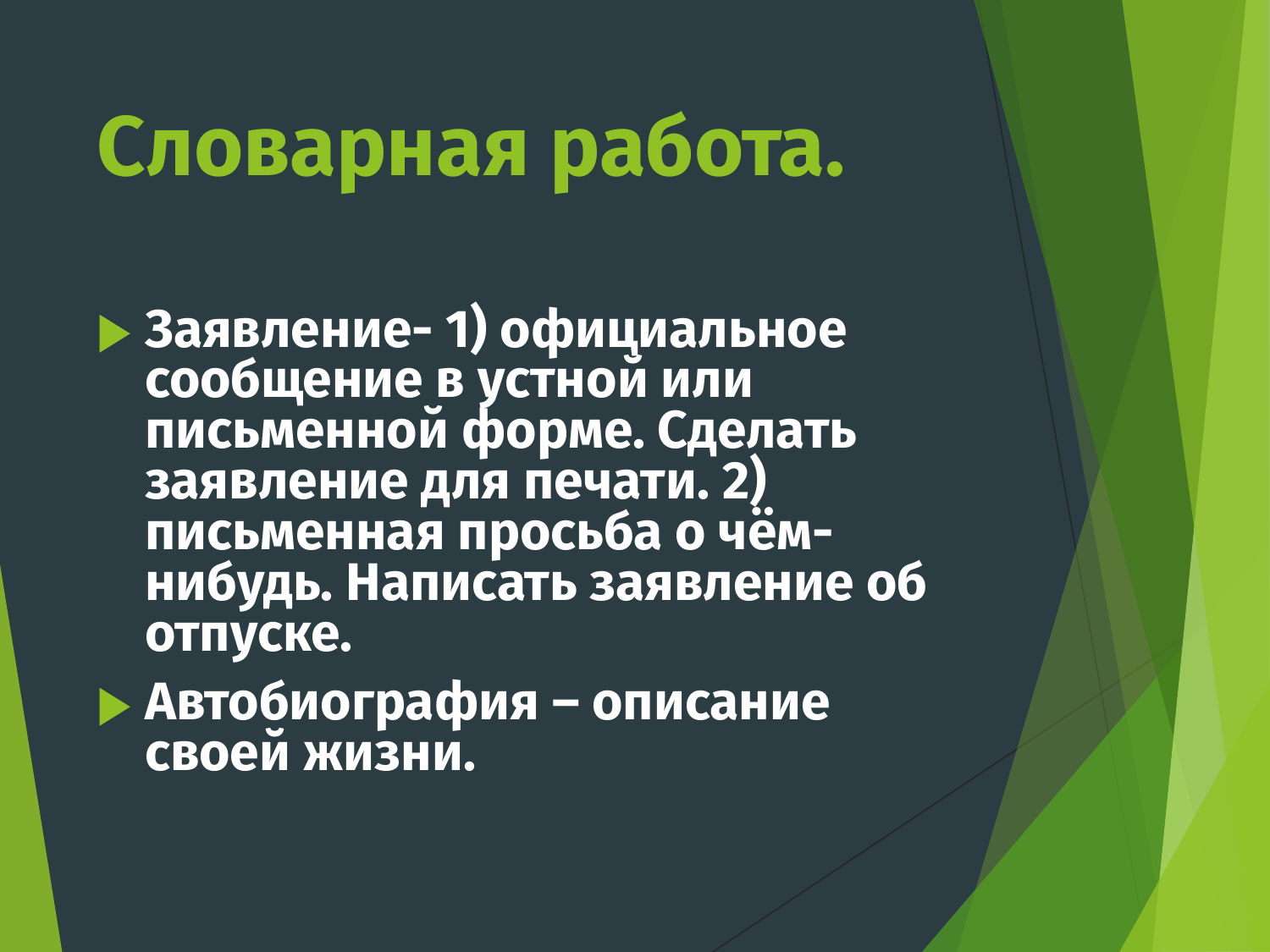

# Словарная работа.
Заявление- 1) официальное сообщение в устной или письменной форме. Сделать заявление для печати. 2) письменная просьба о чём- нибудь. Написать заявление об отпуске.
Автобиография – описание своей жизни.